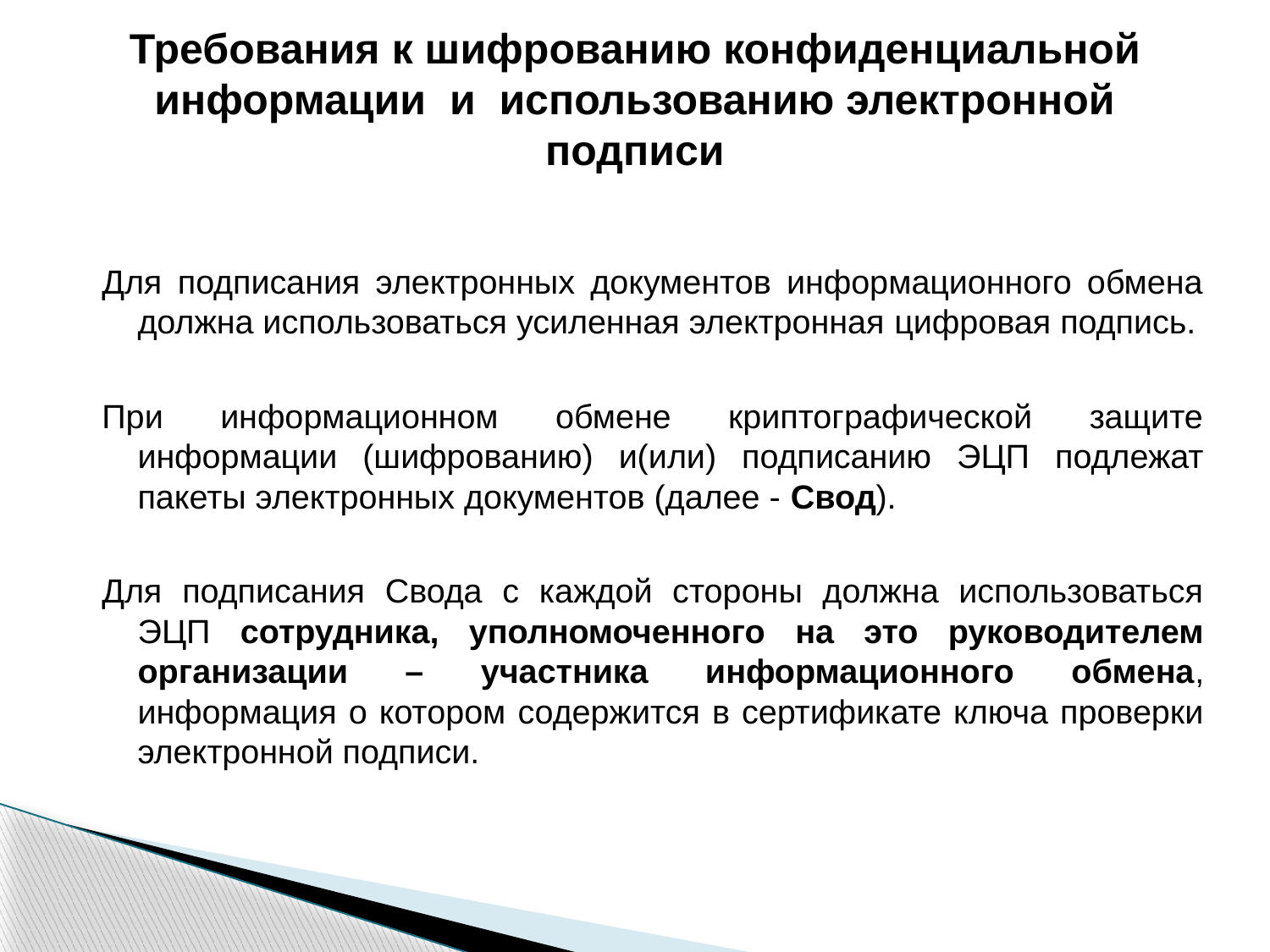

# Требования к шифрованию конфиденциальной информации  и  использованию электронной подписи
Для подписания электронных документов информационного обмена должна использоваться усиленная электронная цифровая подпись.

При информационном обмене криптографической защите информации (шифрованию) и(или) подписанию ЭЦП подлежат пакеты электронных документов (далее - Свод).

Для подписания Свода с каждой стороны должна использоваться ЭЦП сотрудника, уполномоченного на это руководителем организации – участника информационного обмена, информация о котором содержится в сертификате ключа проверки электронной подписи.